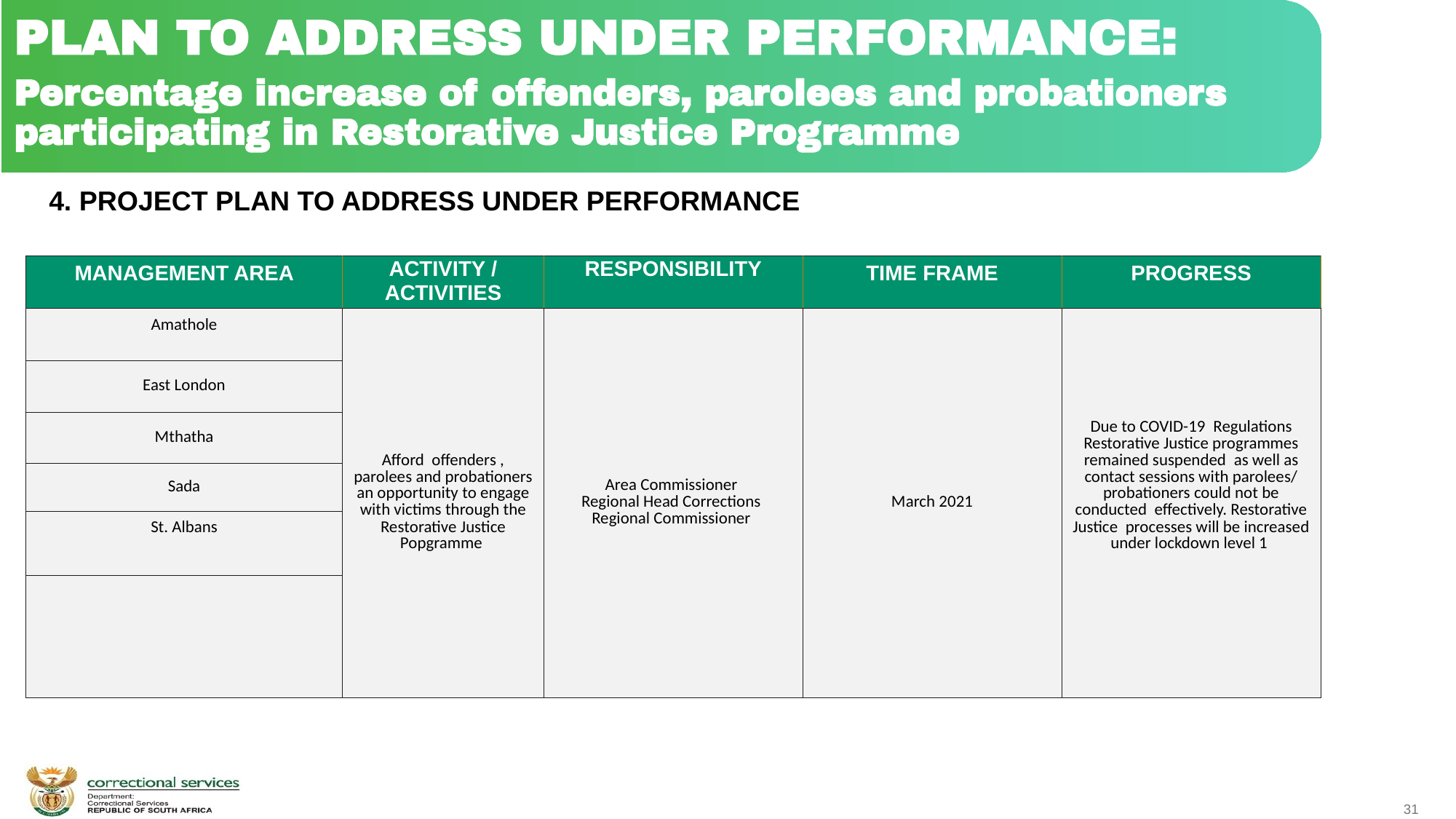

PLAN TO ADDRESS UNDER PERFORMANCE:
Percentage increase of offenders, parolees and probationers participating in Restorative Justice Programme

     4. PROJECT PLAN TO ADDRESS UNDER PERFORMANCE
| MANAGEMENT AREA | ACTIVITY / ACTIVITIES | RESPONSIBILITY | TIME FRAME | PROGRESS |
| --- | --- | --- | --- | --- |
| Amathole | Afford offenders , parolees and probationers an opportunity to engage with victims through the Restorative Justice Popgramme | Area Commissioner Regional Head Corrections Regional Commissioner | March 2021 | Due to COVID-19  Regulations Restorative Justice programmes remained suspended  as well as contact sessions with parolees/ probationers could not be conducted  effectively. Restorative Justice processes will be increased under lockdown level 1 |
| East London |  |  |  |  |
| Mthatha |  |  |  |  |
| Sada |  |  |  |  |
| St. Albans |  |  |  |  |
|  |  |  |  |  |